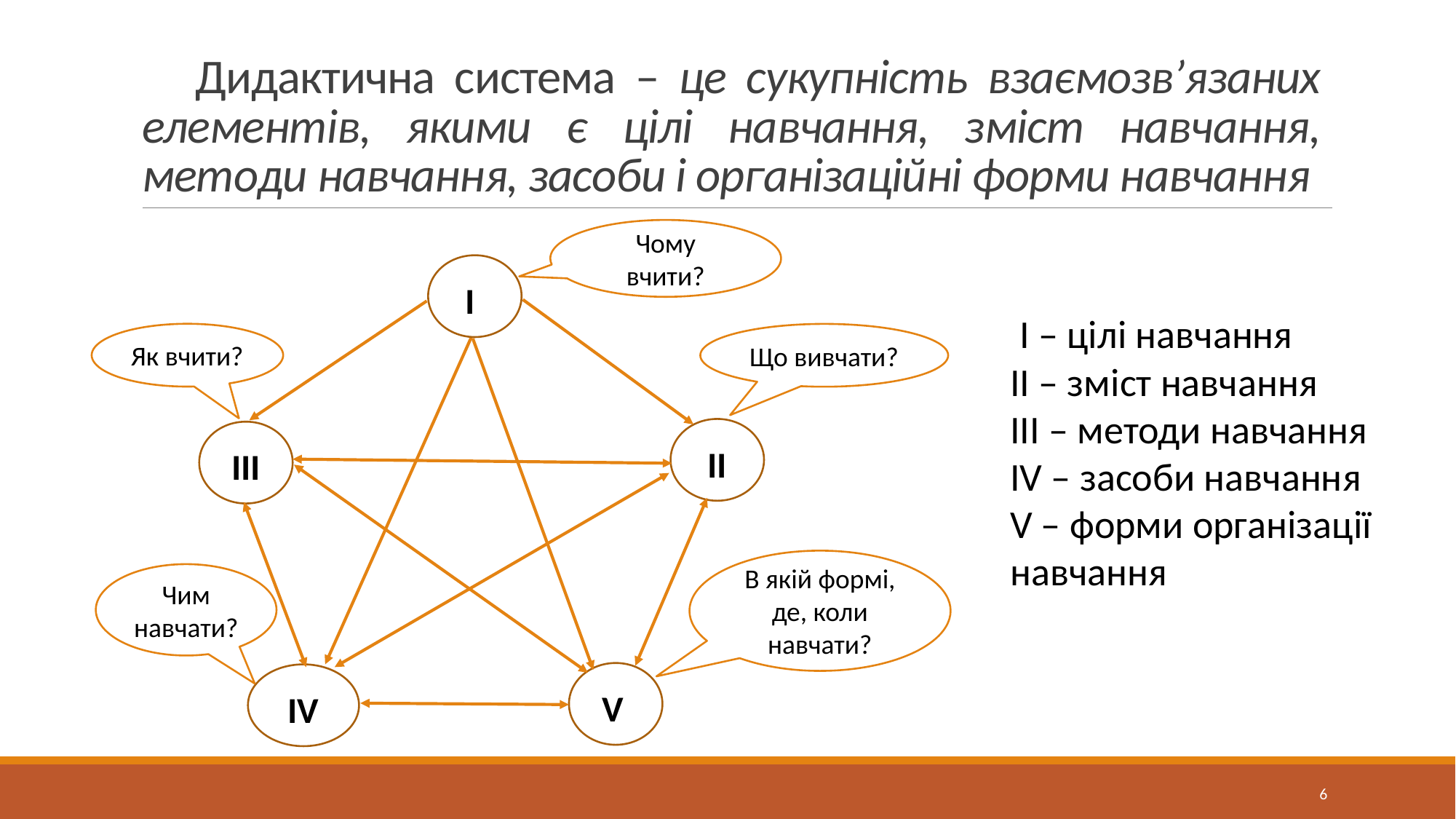

# Дидактична система – це сукупність взаємозв’язаних елементів, якими є цілі навчання, зміст навчання, методи навчання, засоби і організаційні форми навчання
Чому вчити?
І5
ІІ
ІІІ
V
IV
 І – цілі навчання
ІІ – зміст навчання
ІІІ – методи навчання
IV – засоби навчання
V – форми організації навчання
Як вчити?
Що вивчати?
В якій формі, де, коли навчати?
Чим навчати?
6